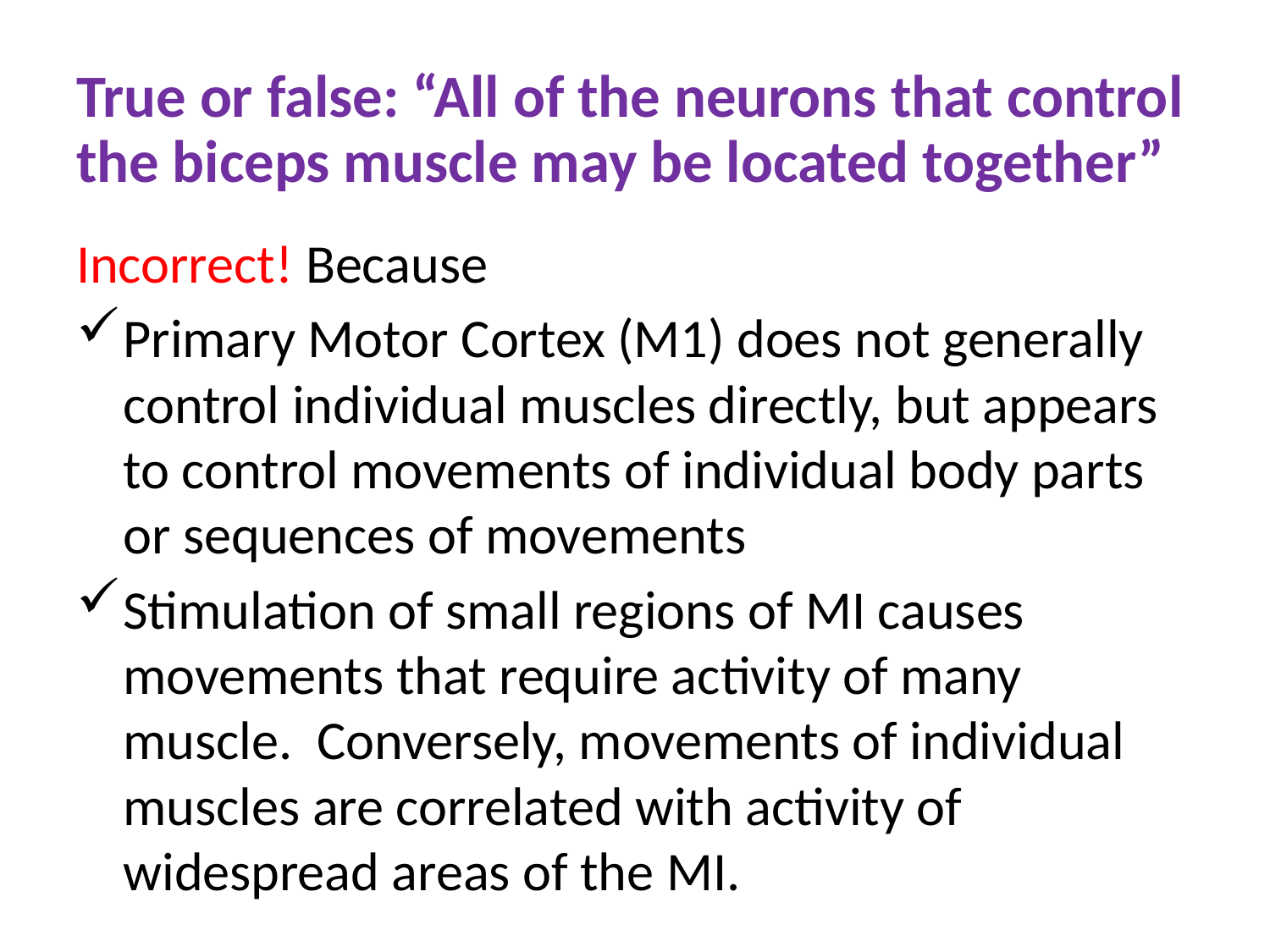

# True or false: “All of the neurons that control the biceps muscle may be located together”
Incorrect! Because
Primary Motor Cortex (M1) does not generally control individual muscles directly, but appears to control movements of individual body parts or sequences of movements
Stimulation of small regions of MI causes movements that require activity of many muscle.  Conversely, movements of individual muscles are correlated with activity of widespread areas of the MI.